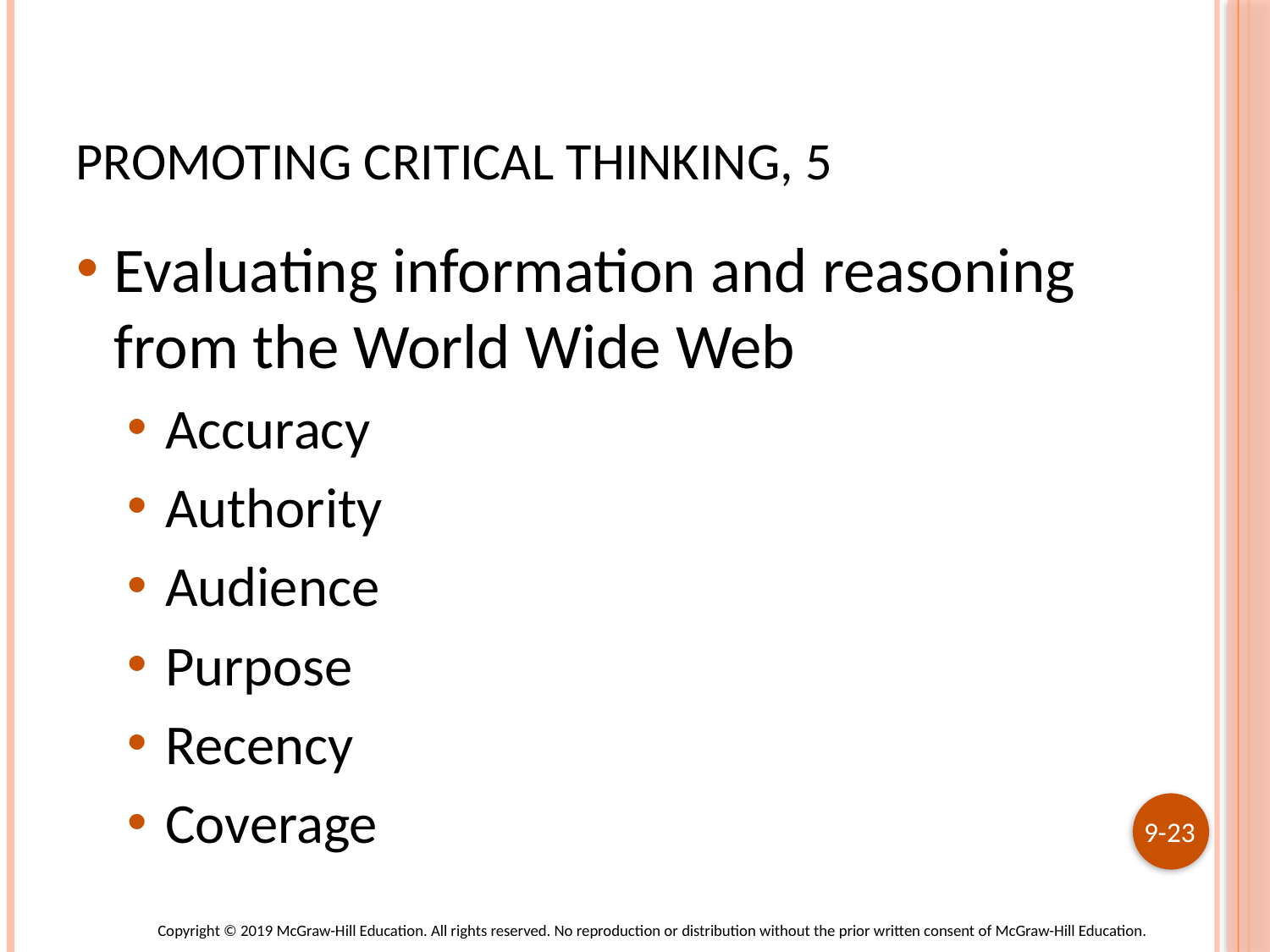

# Promoting Critical Thinking, 5
Evaluating information and reasoning from the World Wide Web
Accuracy
Authority
Audience
Purpose
Recency
Coverage